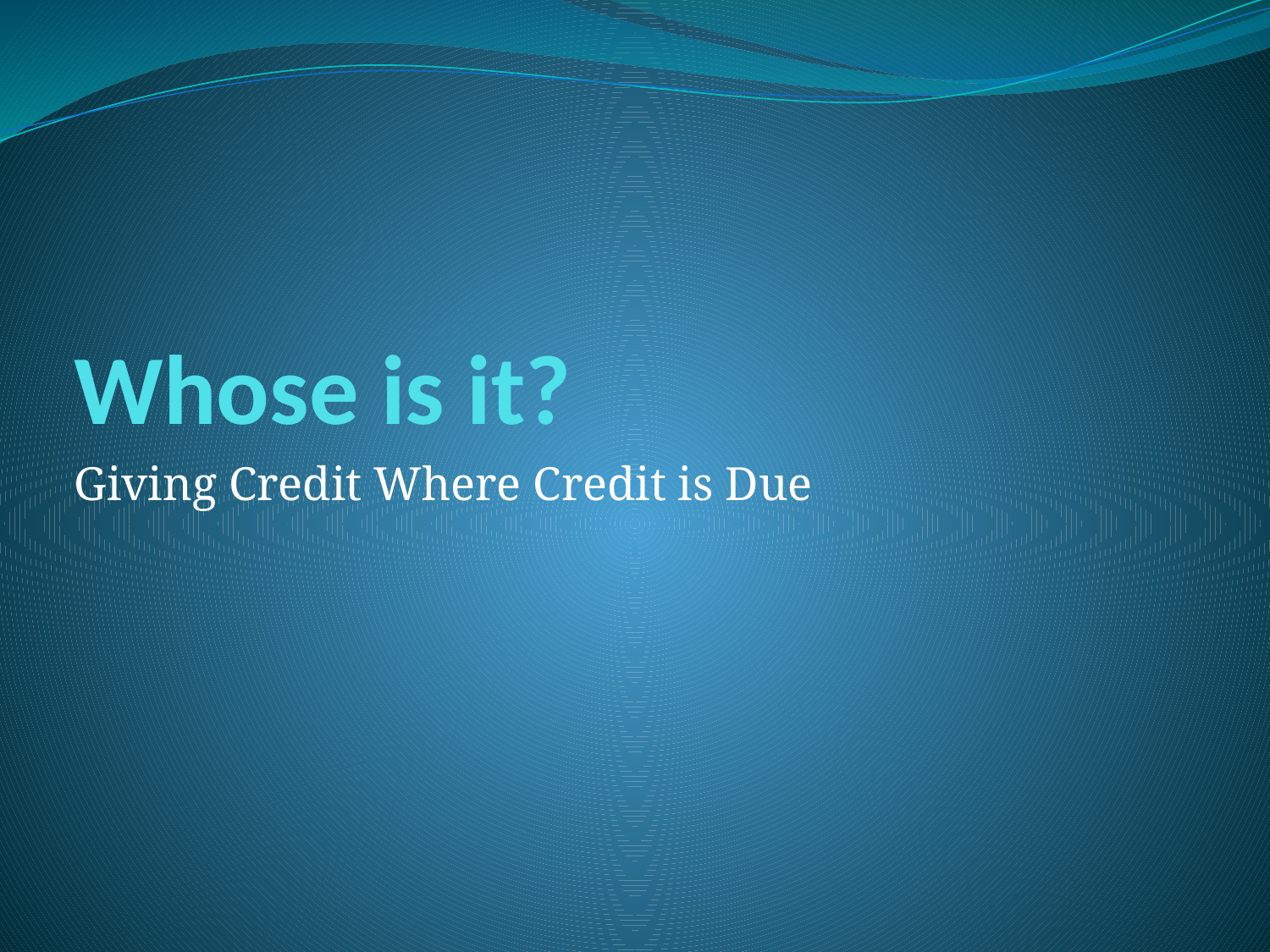

# Whose is it?
Giving Credit Where Credit is Due